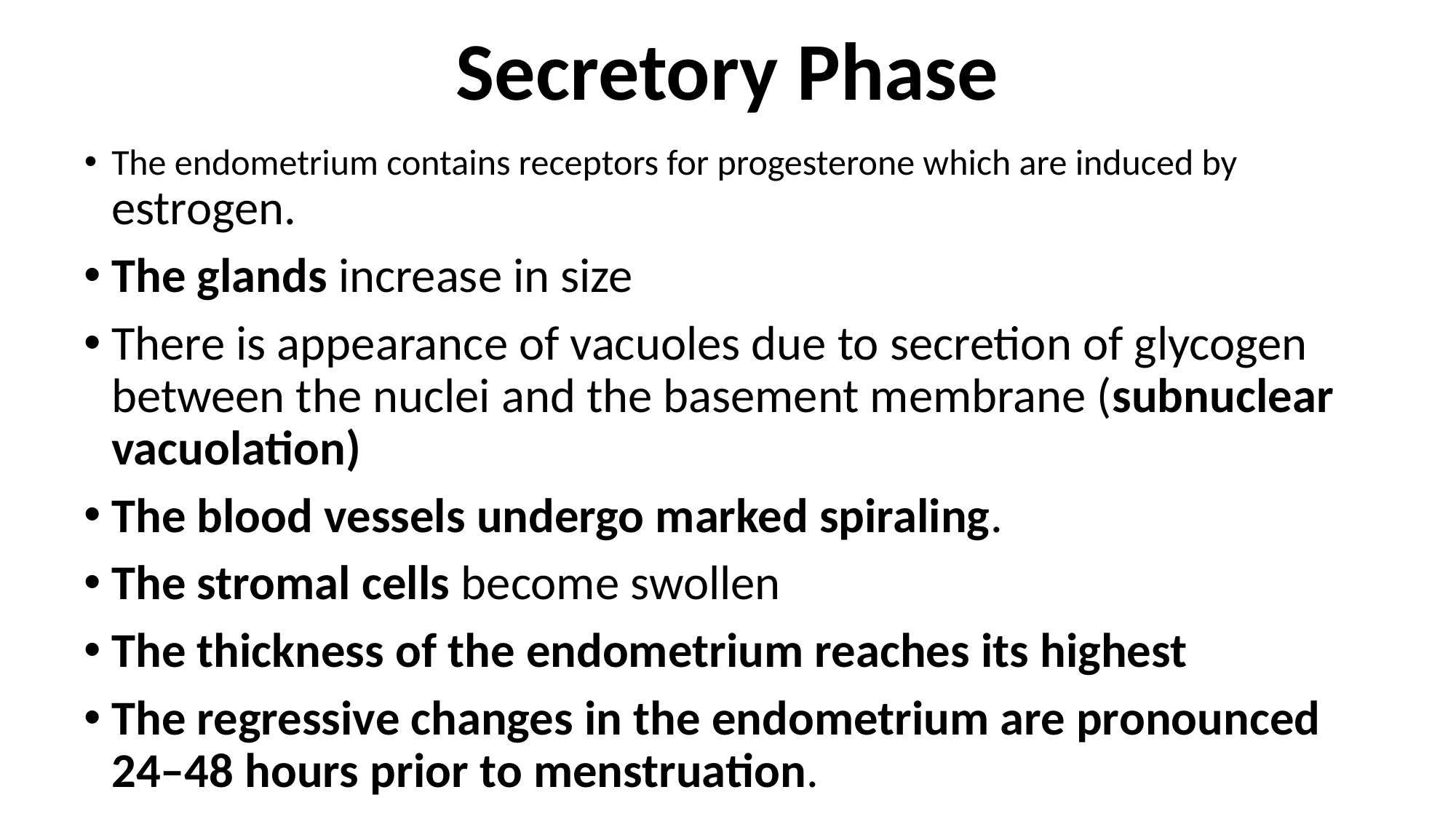

# Secretory Phase
The endometrium contains receptors for progesterone which are induced by estrogen.
The glands increase in size
There is appearance of vacuoles due to secretion of glycogen between the nuclei and the basement membrane (subnuclear vacuolation)
The blood vessels undergo marked spiraling.
The stromal cells become swollen
The thickness of the endometrium reaches its highest
The regressive changes in the endometrium are pronounced 24–48 hours prior to menstruation.